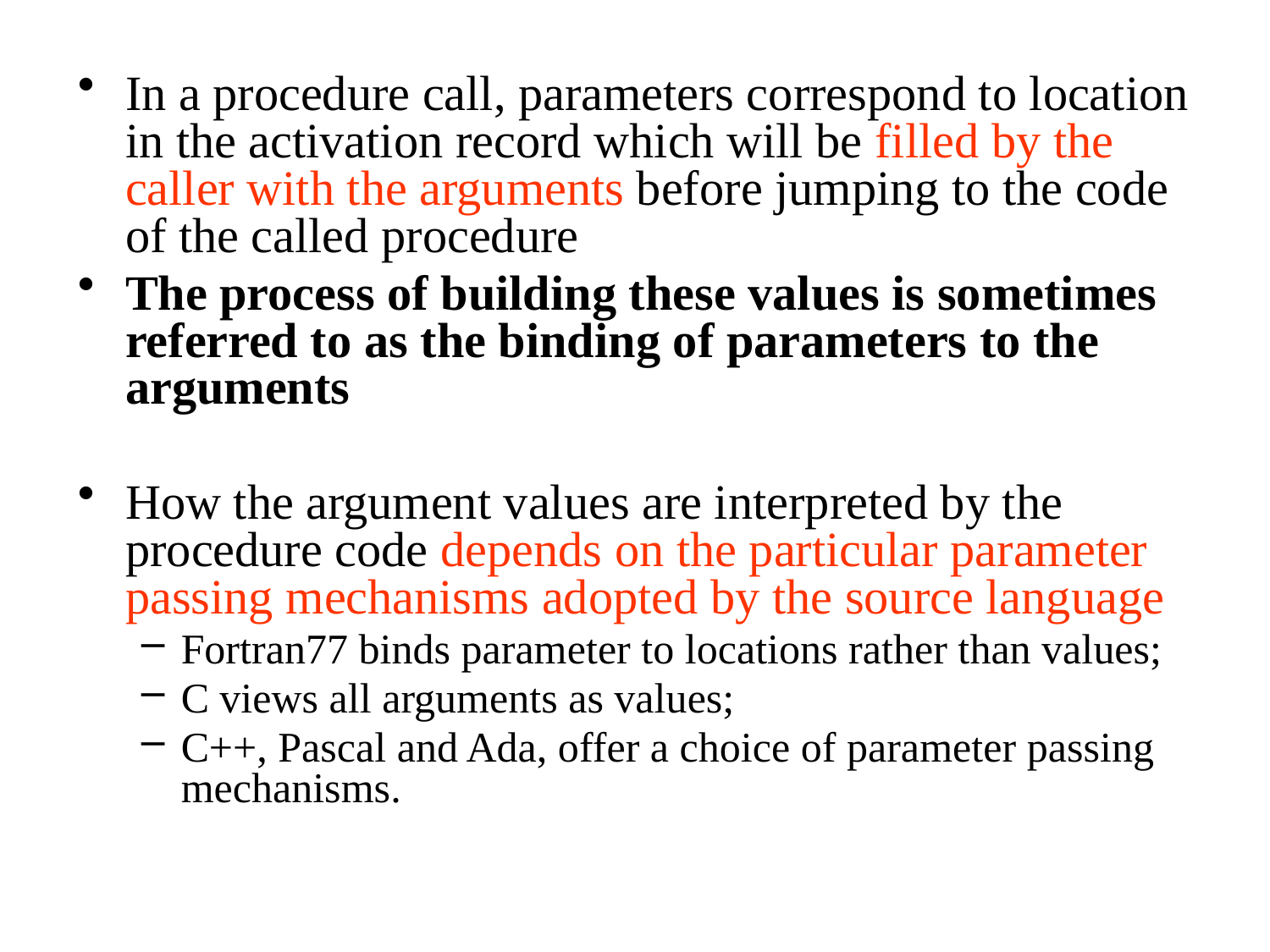

In a procedure call, parameters correspond to location in the activation record which will be filled by the caller with the arguments before jumping to the code of the called procedure
The process of building these values is sometimes referred to as the binding of parameters to the arguments

How the argument values are interpreted by the procedure code depends on the particular parameter passing mechanisms adopted by the source language
Fortran77 binds parameter to locations rather than values;
C views all arguments as values;
C++, Pascal and Ada, offer a choice of parameter passing mechanisms.